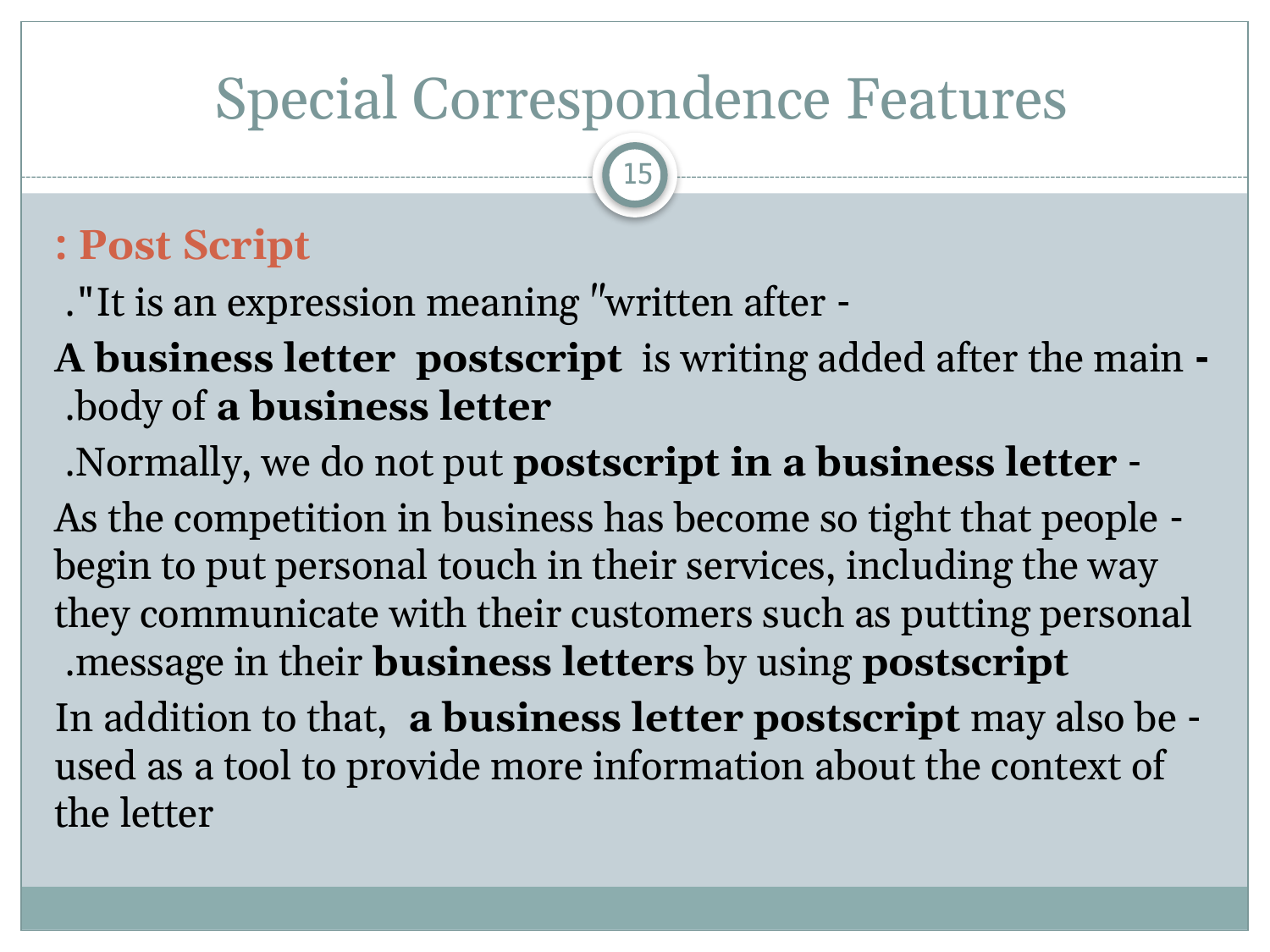

# Special Correspondence Features
15
Post Script :
 - It is an expression meaning "written after".
- A business letter  postscript  is writing added after the main body of a business letter.
- Normally, we do not put postscript in a business letter.
- As the competition in business has become so tight that people begin to put personal touch in their services, including the way they communicate with their customers such as putting personal message in their business letters by using postscript.
- In addition to that,  a business letter postscript may also be used as a tool to provide more information about the context of the letter